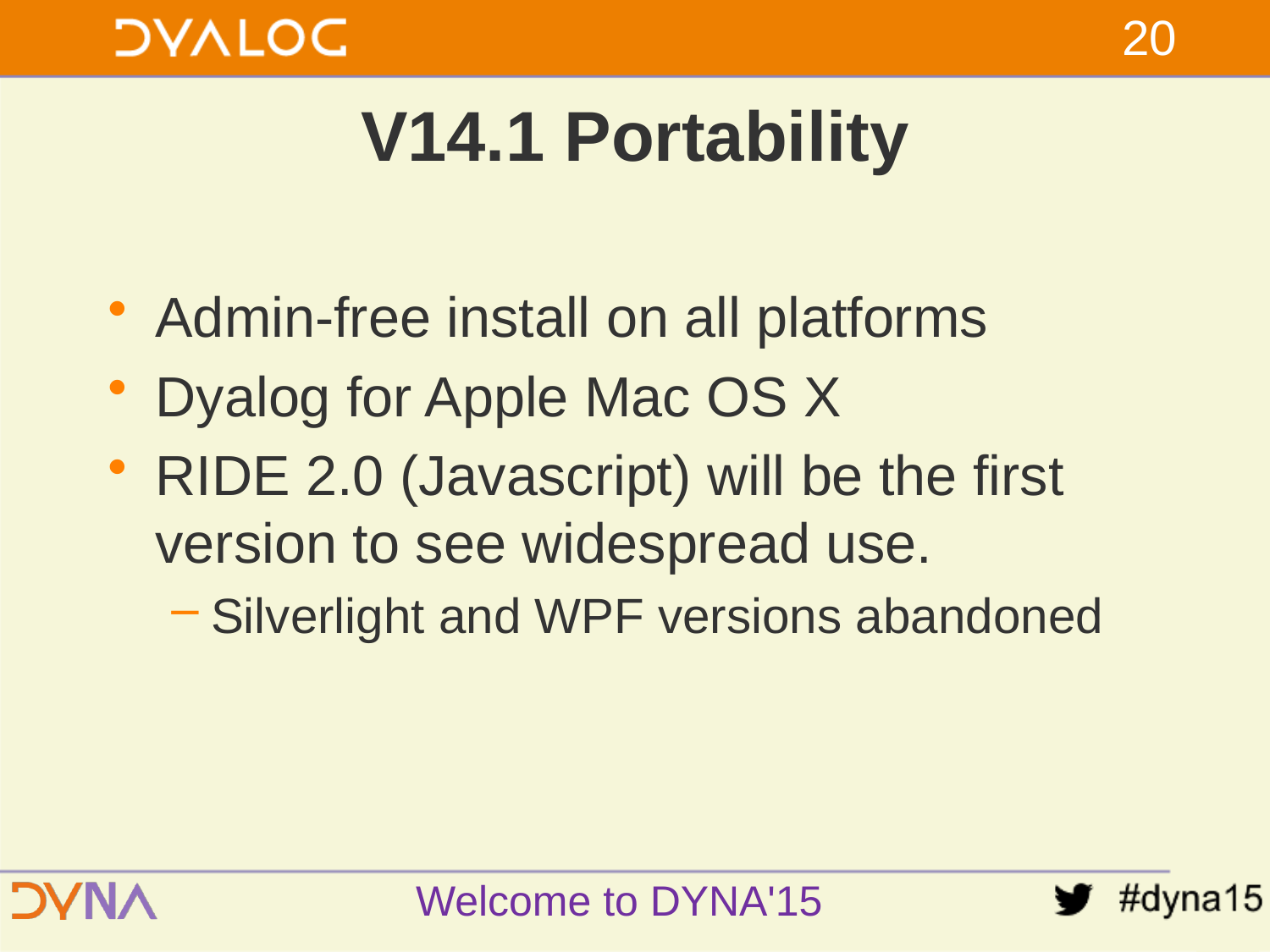

20
# V14.1 Portability
Admin-free install on all platforms
Dyalog for Apple Mac OS X
RIDE 2.0 (Javascript) will be the first version to see widespread use.
Silverlight and WPF versions abandoned

Welcome to DYNA'15